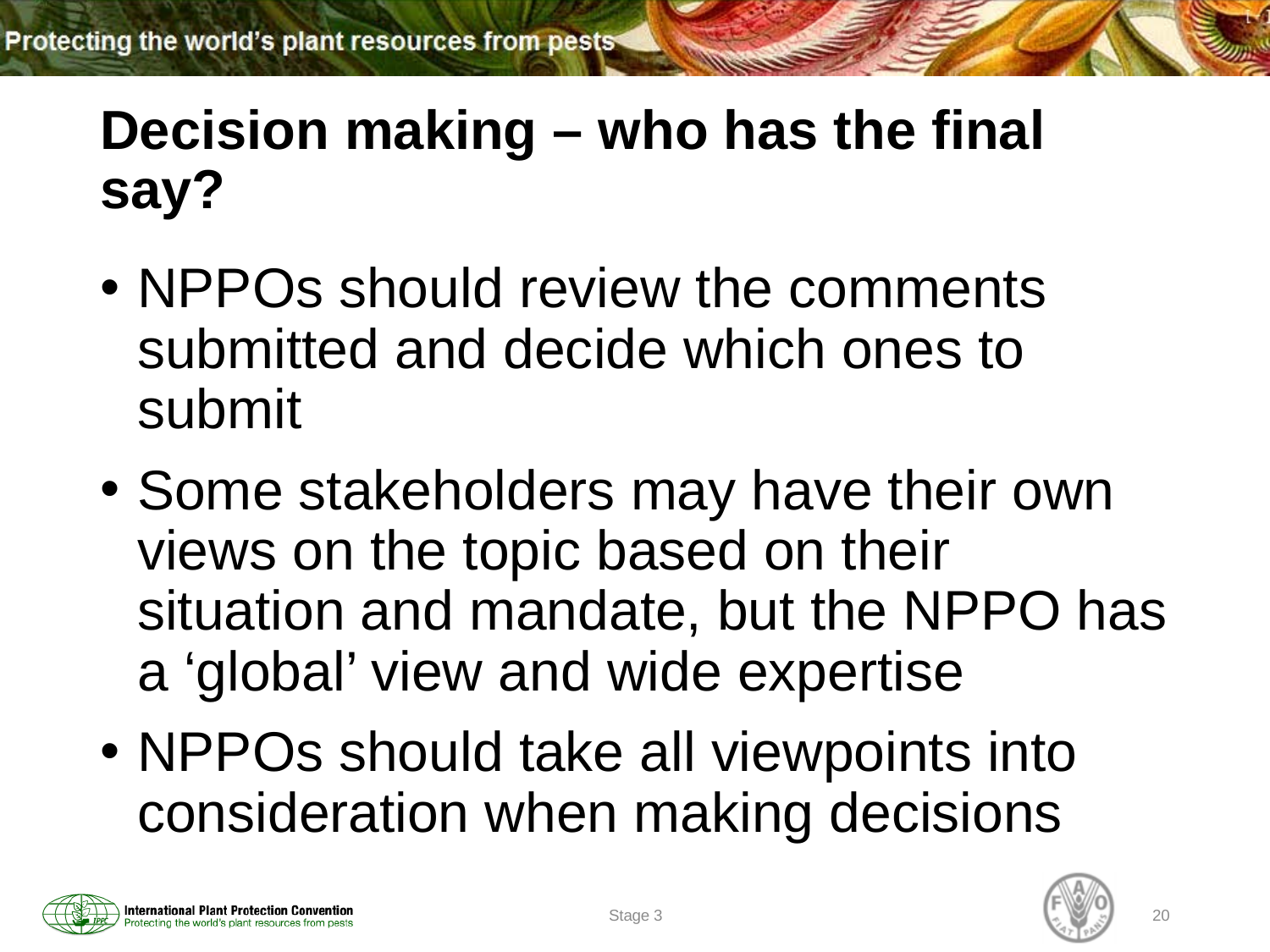

# Decision making – who has the final say?
NPPOs should review the comments submitted and decide which ones to submit
Some stakeholders may have their own views on the topic based on their situation and mandate, but the NPPO has a ‘global’ view and wide expertise
NPPOs should take all viewpoints into consideration when making decisions
Stage 3
20